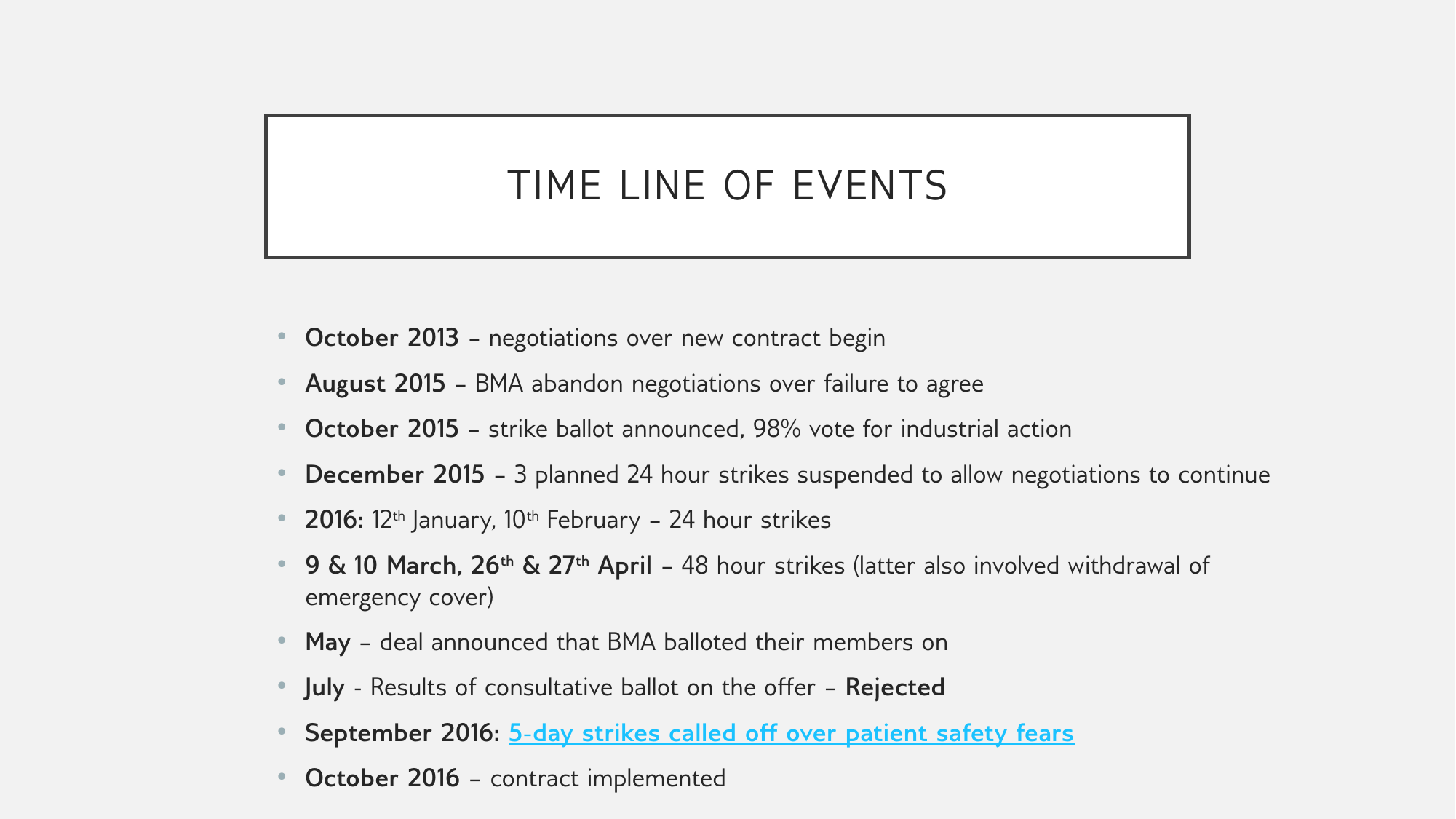

# Time line of events
October 2013 – negotiations over new contract begin
August 2015 – BMA abandon negotiations over failure to agree
October 2015 – strike ballot announced, 98% vote for industrial action
December 2015 – 3 planned 24 hour strikes suspended to allow negotiations to continue
2016: 12th January, 10th February – 24 hour strikes
9 & 10 March, 26th & 27th April – 48 hour strikes (latter also involved withdrawal of emergency cover)
May – deal announced that BMA balloted their members on
July - Results of consultative ballot on the offer – Rejected
September 2016: 5-day strikes called off over patient safety fears
October 2016 – contract implemented